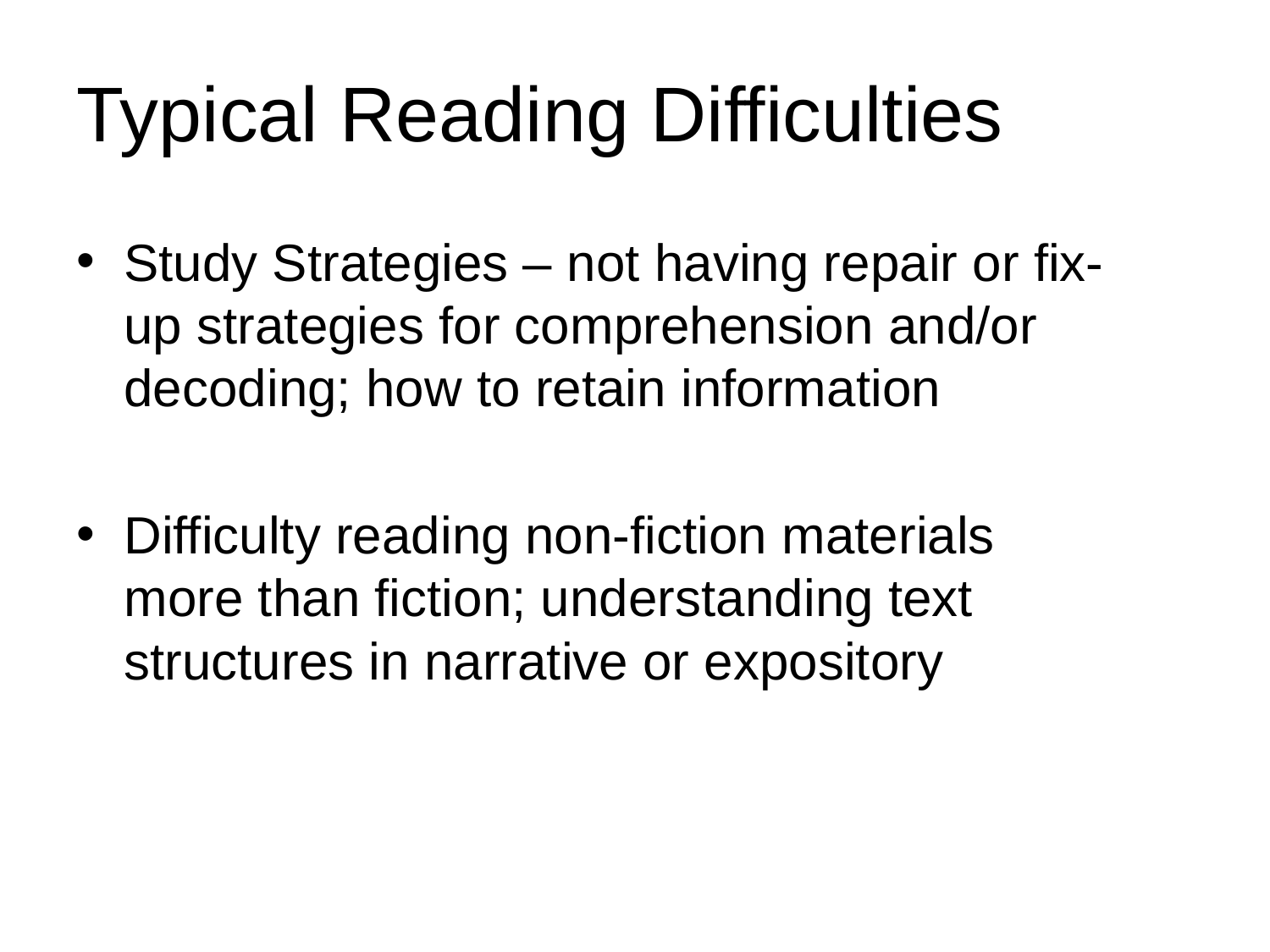

# Typical Reading Difficulties
Study Strategies – not having repair or fix-up strategies for comprehension and/or decoding; how to retain information

Difficulty reading non-fiction materials more than fiction; understanding text structures in narrative or expository